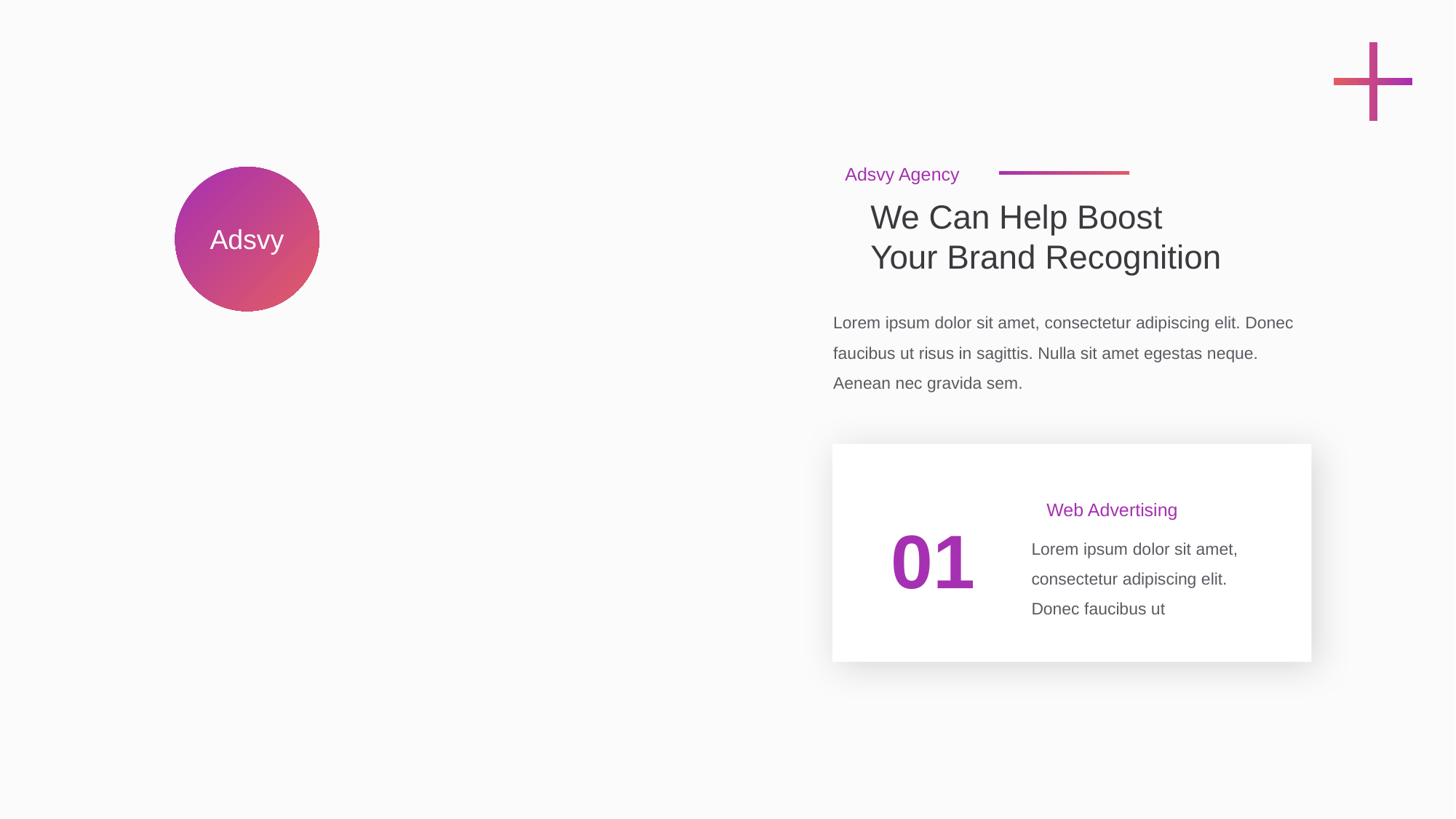

Adsvy Agency

We Can Help Boost
Your Brand Recognition
Lorem ipsum dolor sit amet, consectetur adipiscing elit. Donec faucibus ut risus in sagittis. Nulla sit amet egestas neque. Aenean nec gravida sem.

Web Advertising
Lorem ipsum dolor sit amet, consectetur adipiscing elit. Donec faucibus ut
01

Adsvy